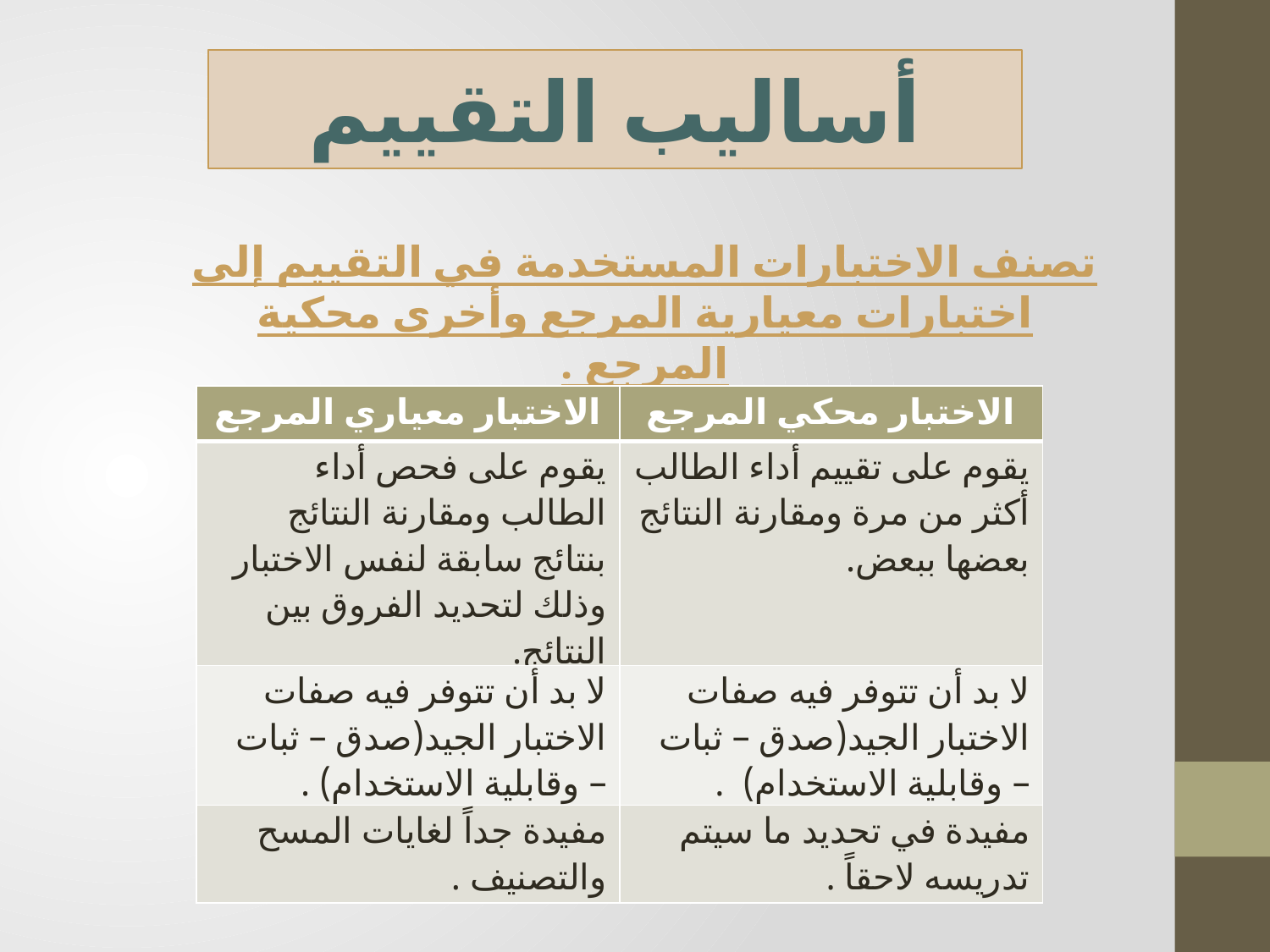

أساليب التقييم
تصنف الاختبارات المستخدمة في التقييم إلى اختبارات معيارية المرجع وأخرى محكية المرجع .
| الاختبار معياري المرجع | الاختبار محكي المرجع |
| --- | --- |
| يقوم على فحص أداء الطالب ومقارنة النتائج بنتائج سابقة لنفس الاختبار وذلك لتحديد الفروق بين النتائج. | يقوم على تقييم أداء الطالب أكثر من مرة ومقارنة النتائج بعضها ببعض. |
| لا بد أن تتوفر فيه صفات الاختبار الجيد(صدق – ثبات – وقابلية الاستخدام) . | لا بد أن تتوفر فيه صفات الاختبار الجيد(صدق – ثبات – وقابلية الاستخدام) . |
| مفيدة جداً لغايات المسح والتصنيف . | مفيدة في تحديد ما سيتم تدريسه لاحقاً . |